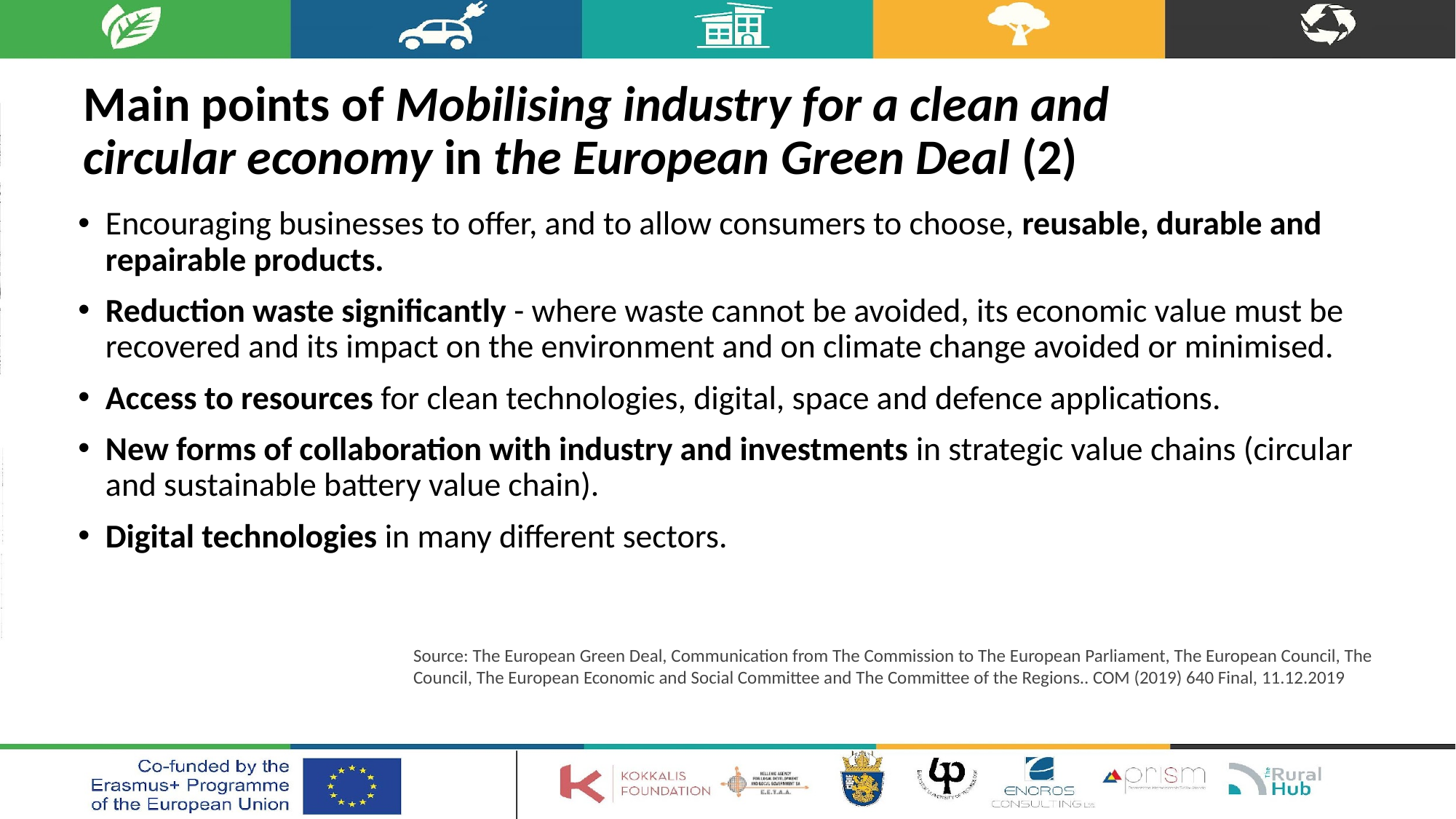

# Main points of Mobilising industry for a clean and circular economy in the European Green Deal (2)
Encouraging businesses to offer, and to allow consumers to choose, reusable, durable and repairable products.
Reduction waste significantly - where waste cannot be avoided, its economic value must be recovered and its impact on the environment and on climate change avoided or minimised.
Access to resources for clean technologies, digital, space and defence applications.
New forms of collaboration with industry and investments in strategic value chains (circular and sustainable battery value chain).
Digital technologies in many different sectors.
Source: The European Green Deal, Communication from The Commission to The European Parliament, The European Council, The Council, The European Economic and Social Committee and The Committee of the Regions.. COM (2019) 640 Final, 11.12.2019